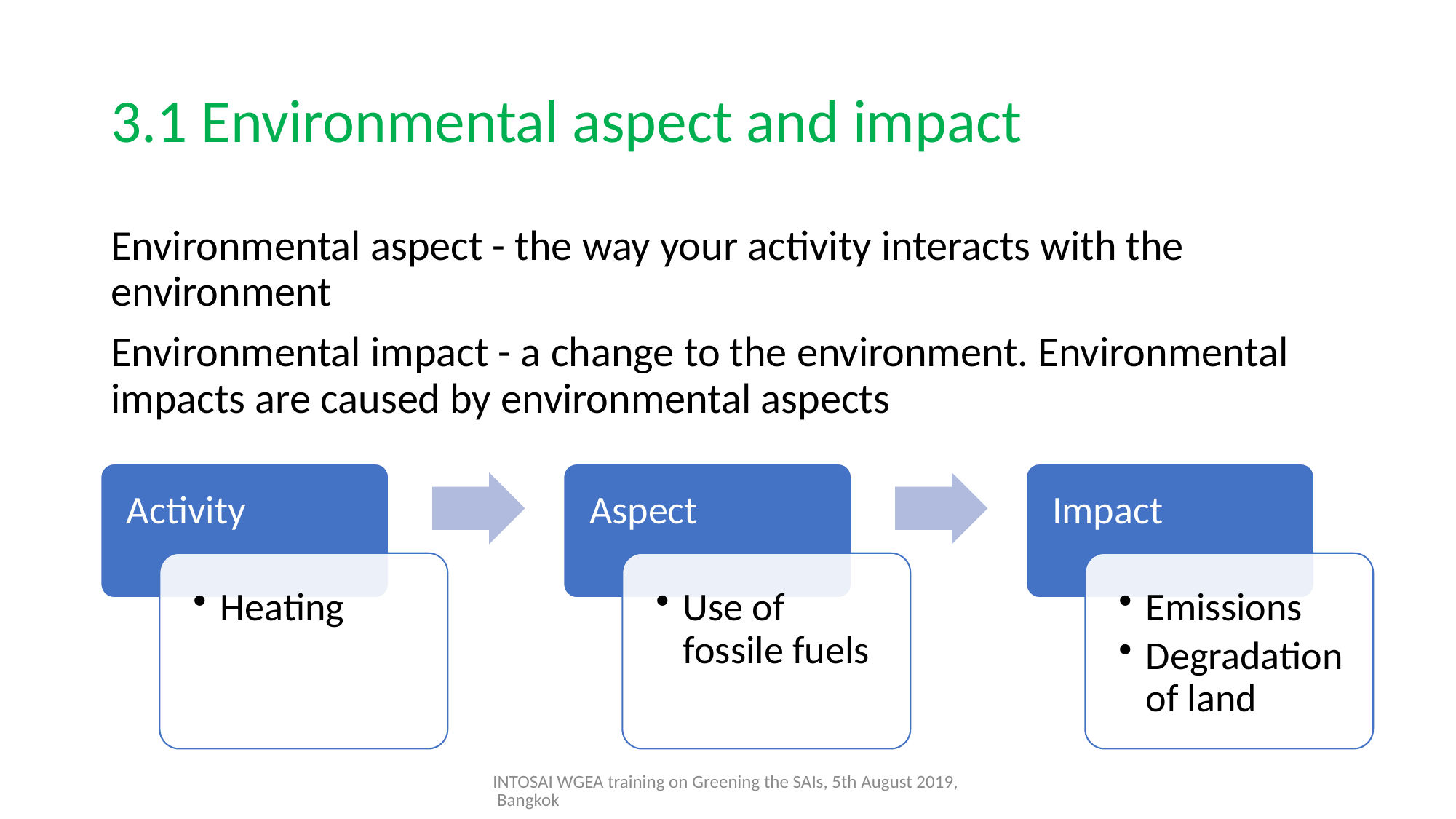

# 3.1 Environmental aspect and impact
Environmental aspect - the way your activity interacts with the environment
Environmental impact - a change to the environment. Environmental impacts are caused by environmental aspects
Activity
Heating

Aspect
Use of fossile fuels

Impact
Emissions
Degradation of land
INTOSAI WGEA training on Greening the SAIs, 5th August 2019, Bangkok